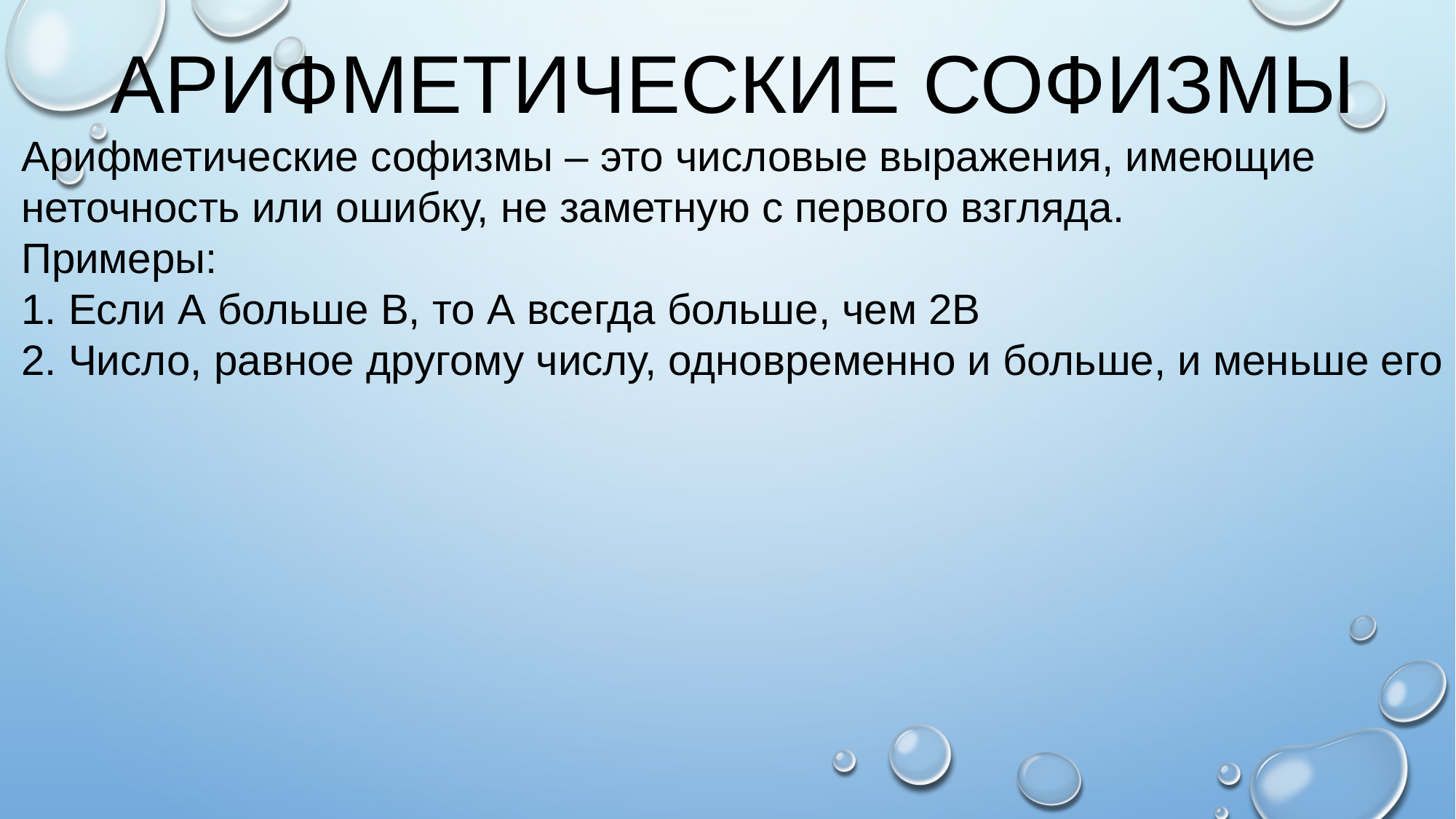

АРИФМЕТИЧЕСКИЕ СОФИЗМЫ
Арифметические софизмы – это числовые выражения, имеющие неточность или ошибку, не заметную с первого взгляда.
Примеры:
1. Если А больше В, то А всегда больше, чем 2В
2. Число, равное другому числу, одновременно и больше, и меньше его